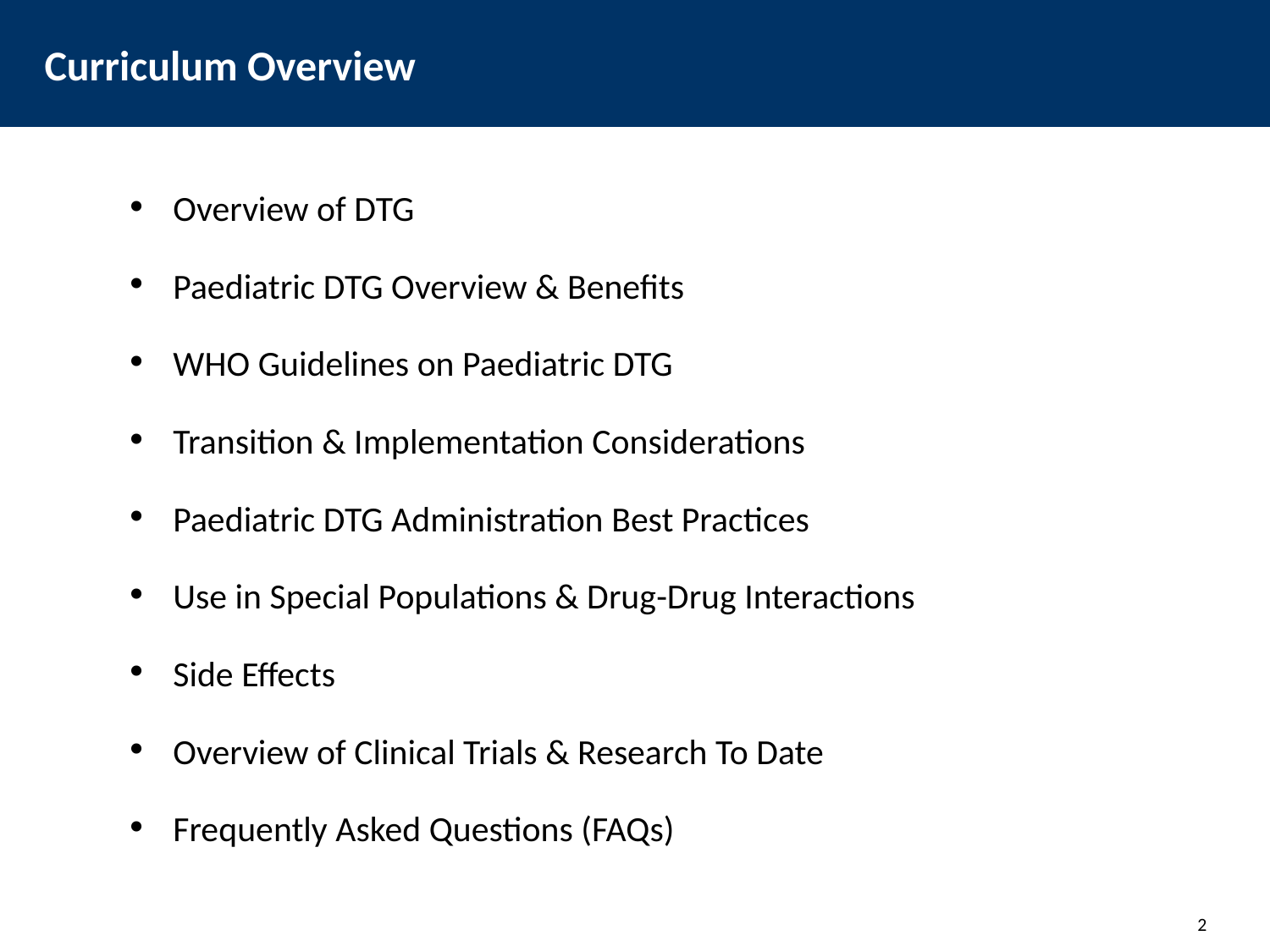

# Curriculum Overview
Overview of DTG
Paediatric DTG Overview & Benefits
WHO Guidelines on Paediatric DTG
Transition & Implementation Considerations
Paediatric DTG Administration Best Practices
Use in Special Populations & Drug-Drug Interactions
Side Effects
Overview of Clinical Trials & Research To Date
Frequently Asked Questions (FAQs)